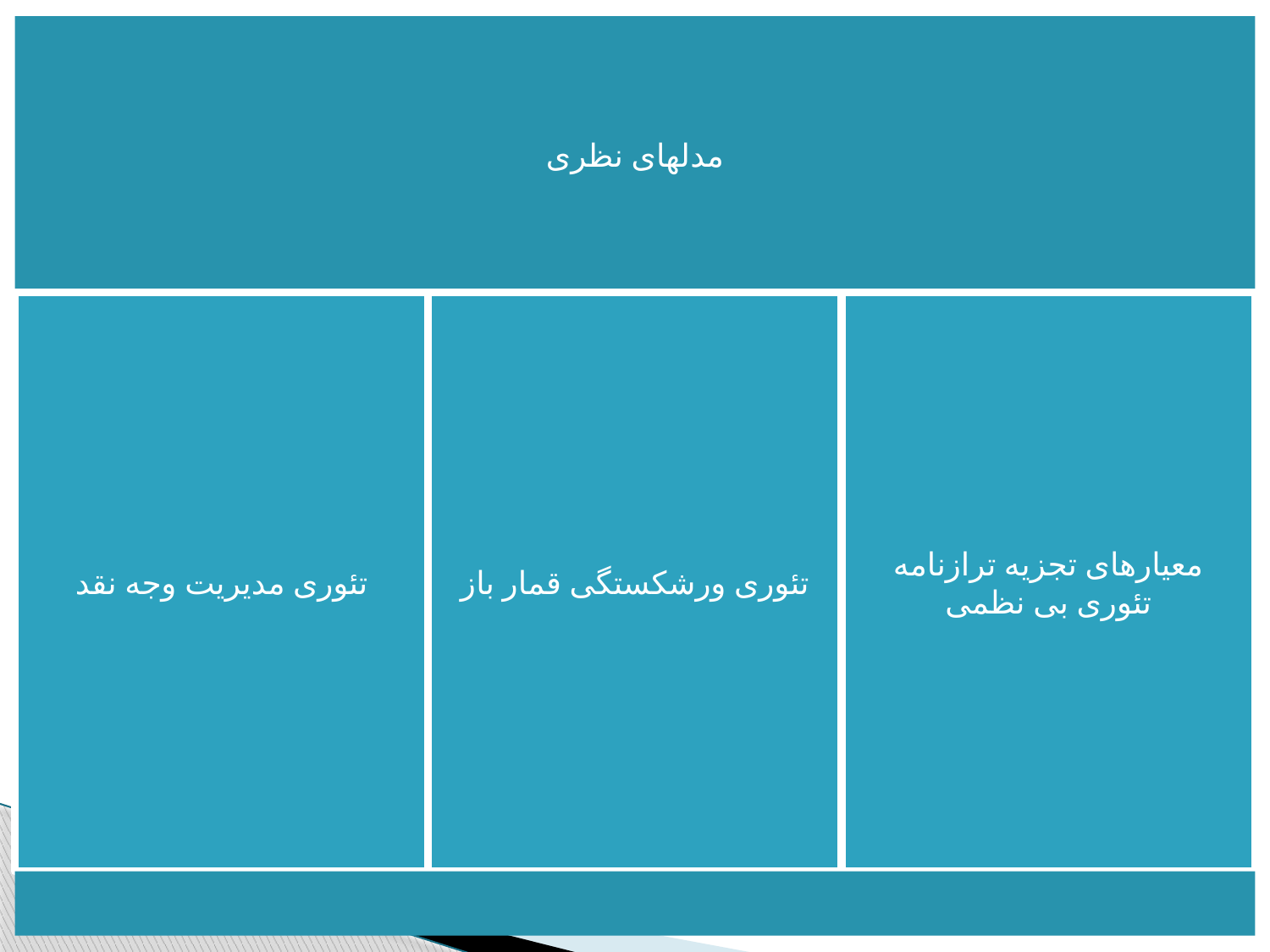

مدلهای نظری
تئوری مدیریت وجه نقد
تئوری ورشکستگی قمار باز
معیارهای تجزیه ترازنامه تئوری بی نظمی